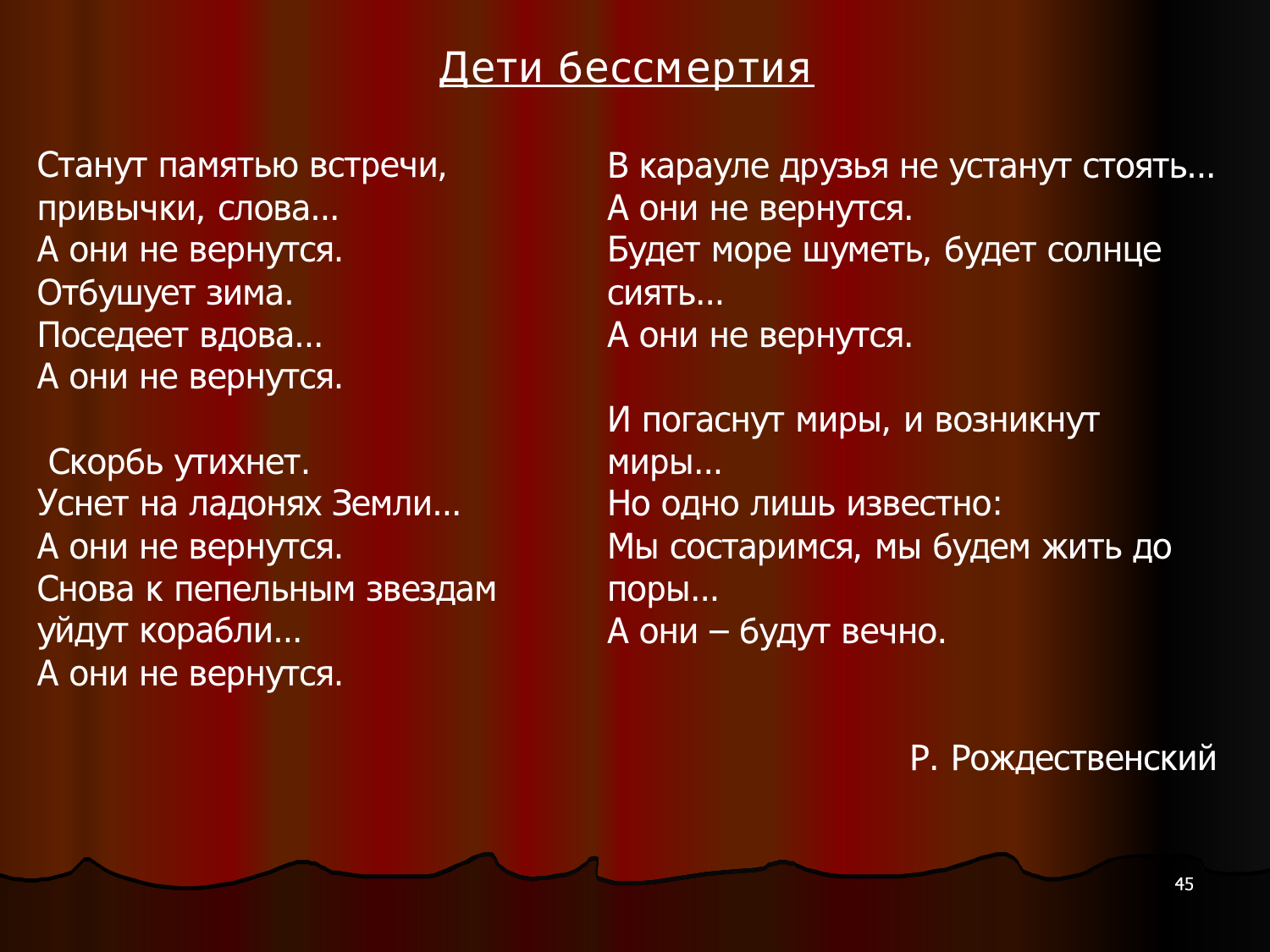

Дети бессмертия
Станут памятью встречи, привычки, слова…
А они не вернутся.
Отбушует зима.
Поседеет вдова…
А они не вернутся.

 Скорбь утихнет.
Уснет на ладонях Земли…
А они не вернутся.
Снова к пепельным звездам уйдут корабли…
А они не вернутся.

В карауле друзья не устанут стоять…
А они не вернутся.
Будет море шуметь, будет солнце сиять…
А они не вернутся.

И погаснут миры, и возникнут миры…
Но одно лишь известно:
Мы состаримся, мы будем жить до поры…
А они – будут вечно.

 Р. Рождественский
45